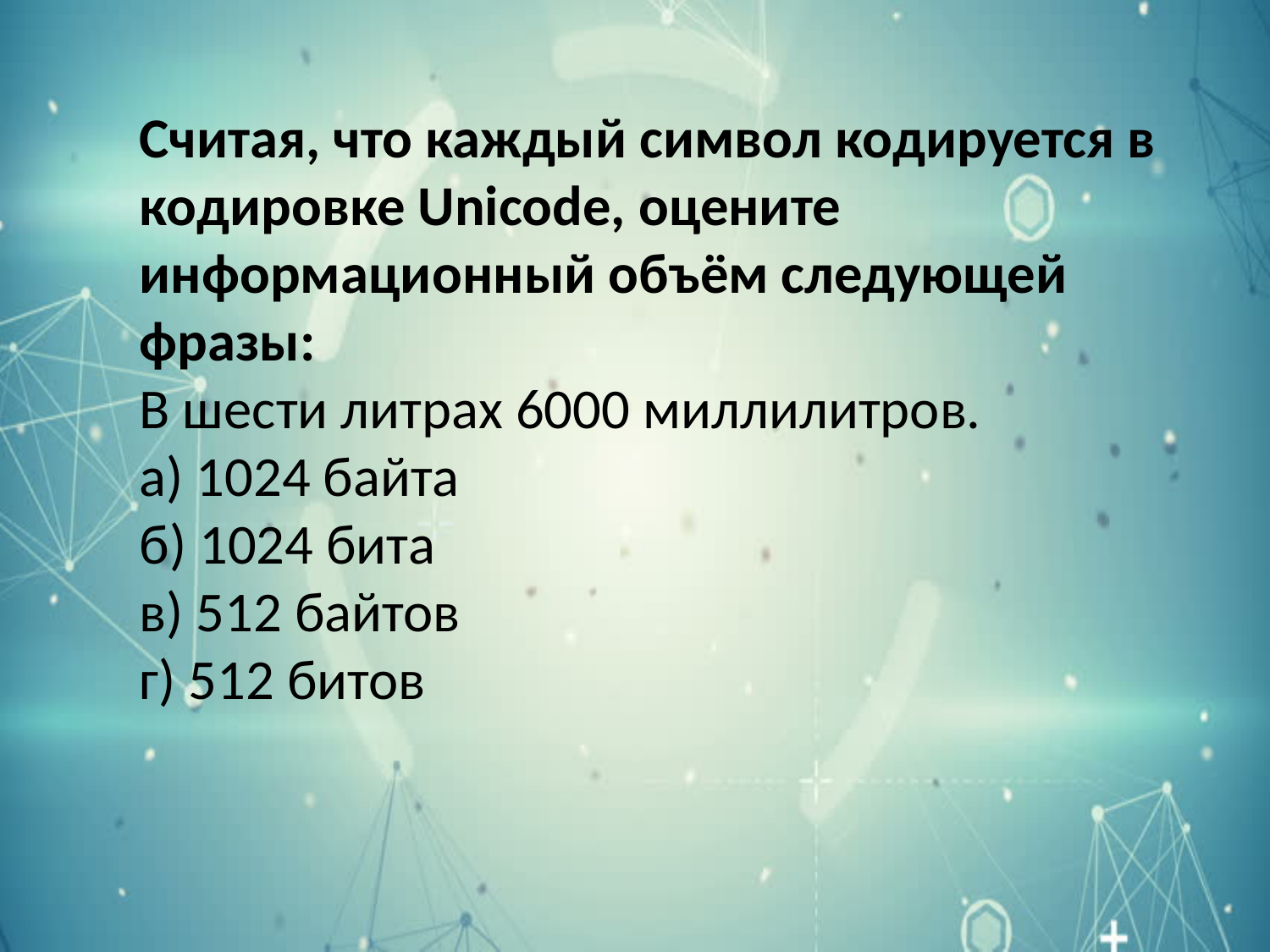

Считая, что каждый символ кодируется в кодировке Unicode, оцените информационный объём следующей фразы:
В шести литрах 6000 миллилитров.
а) 1024 байта
б) 1024 бита
в) 512 байтов
г) 512 битов